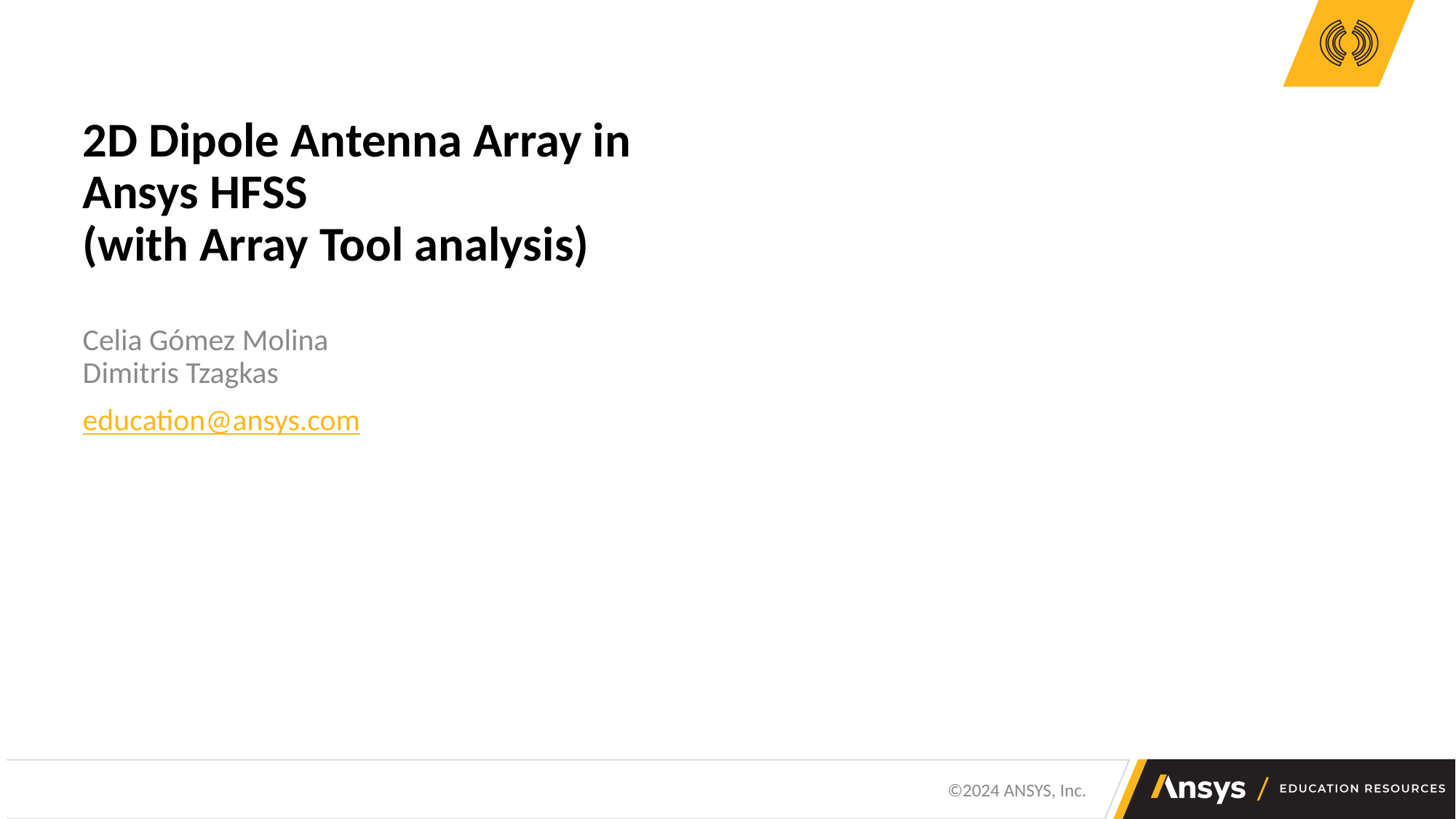

2D Dipole Antenna Array in Ansys HFSS
(with Array Tool analysis)
Celia Gómez Molina
Dimitris Tzagkas
education@ansys.com